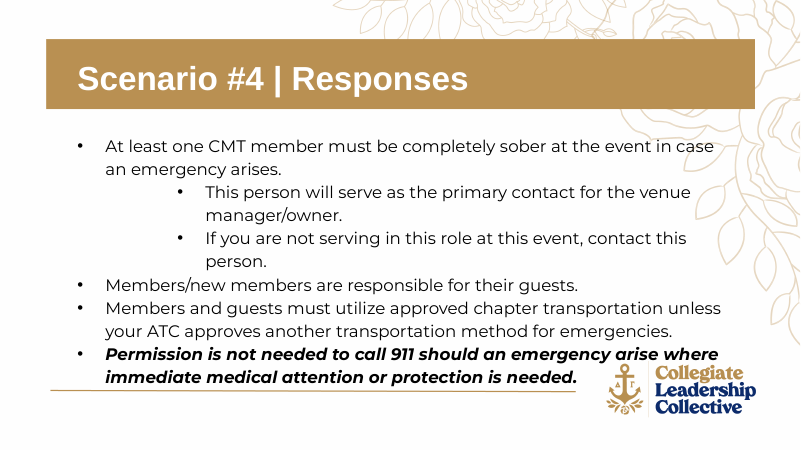

Scenario #4 | Responses
At least one CMT member must be completely sober at the event in case an emergency arises.
This person will serve as the primary contact for the venue manager/owner.
If you are not serving in this role at this event, contact this person.
Members/new members are responsible for their guests.
Members and guests must utilize approved chapter transportation unless your ATC approves another transportation method for emergencies.
Permission is not needed to call 911 should an emergency arise where immediate medical attention or protection is needed.